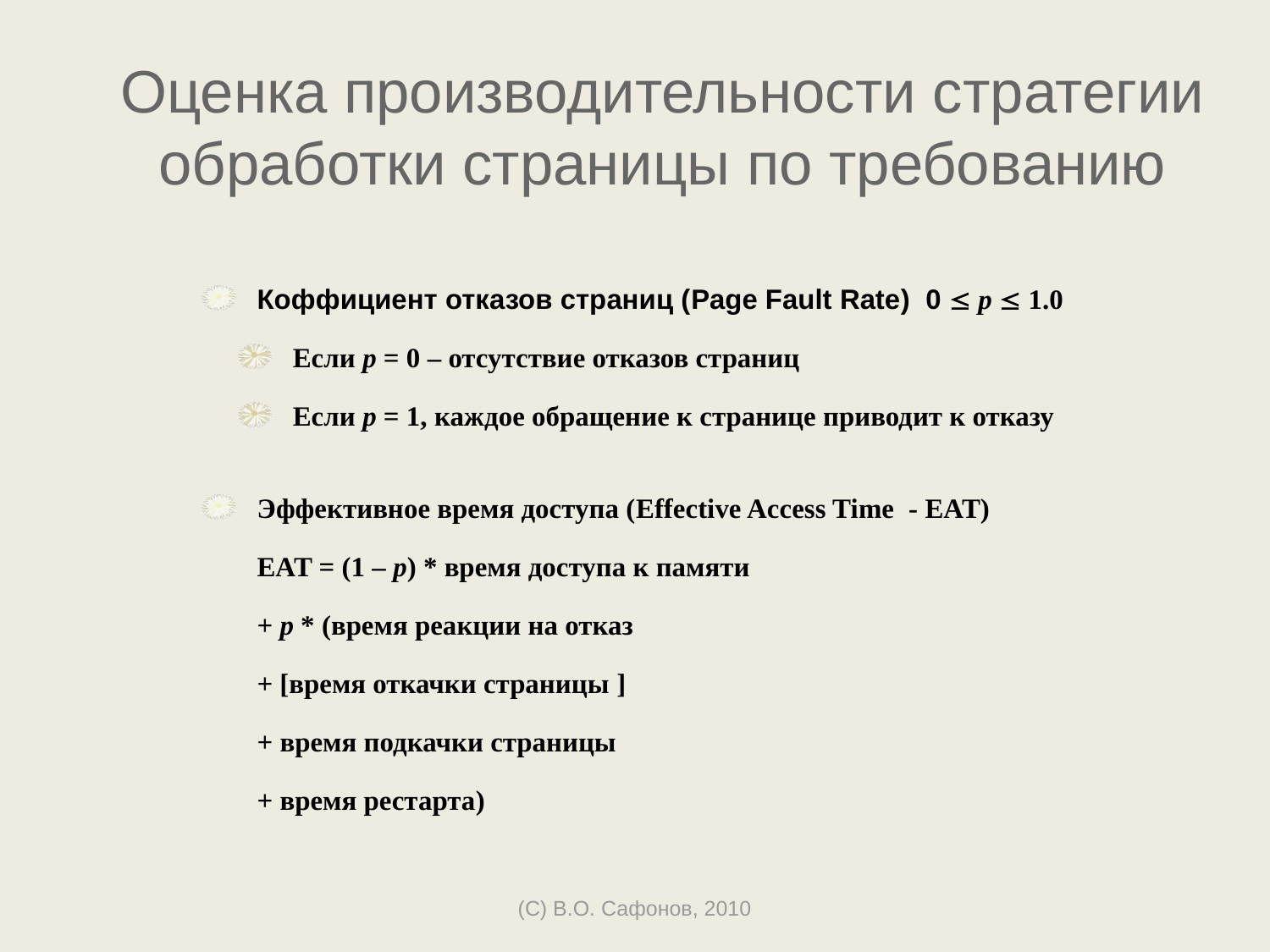

# Оценка производительности стратегии обработки страницы по требованию
Коффициент отказов страниц (Page Fault Rate)  0 ≤ p ≤ 1.0
Если p = 0 – отсутствие отказов страниц
Если p = 1, каждое обращение к странице приводит к отказу
Эффективное время доступа (Effective Access Time  - EAT)
		EAT = (1 – p) * время доступа к памяти
			+ p * (время реакции на отказ
			+ [время откачки страницы ]
			+ время подкачки страницы
			+ время рестарта)

(C) В.О. Сафонов, 2010